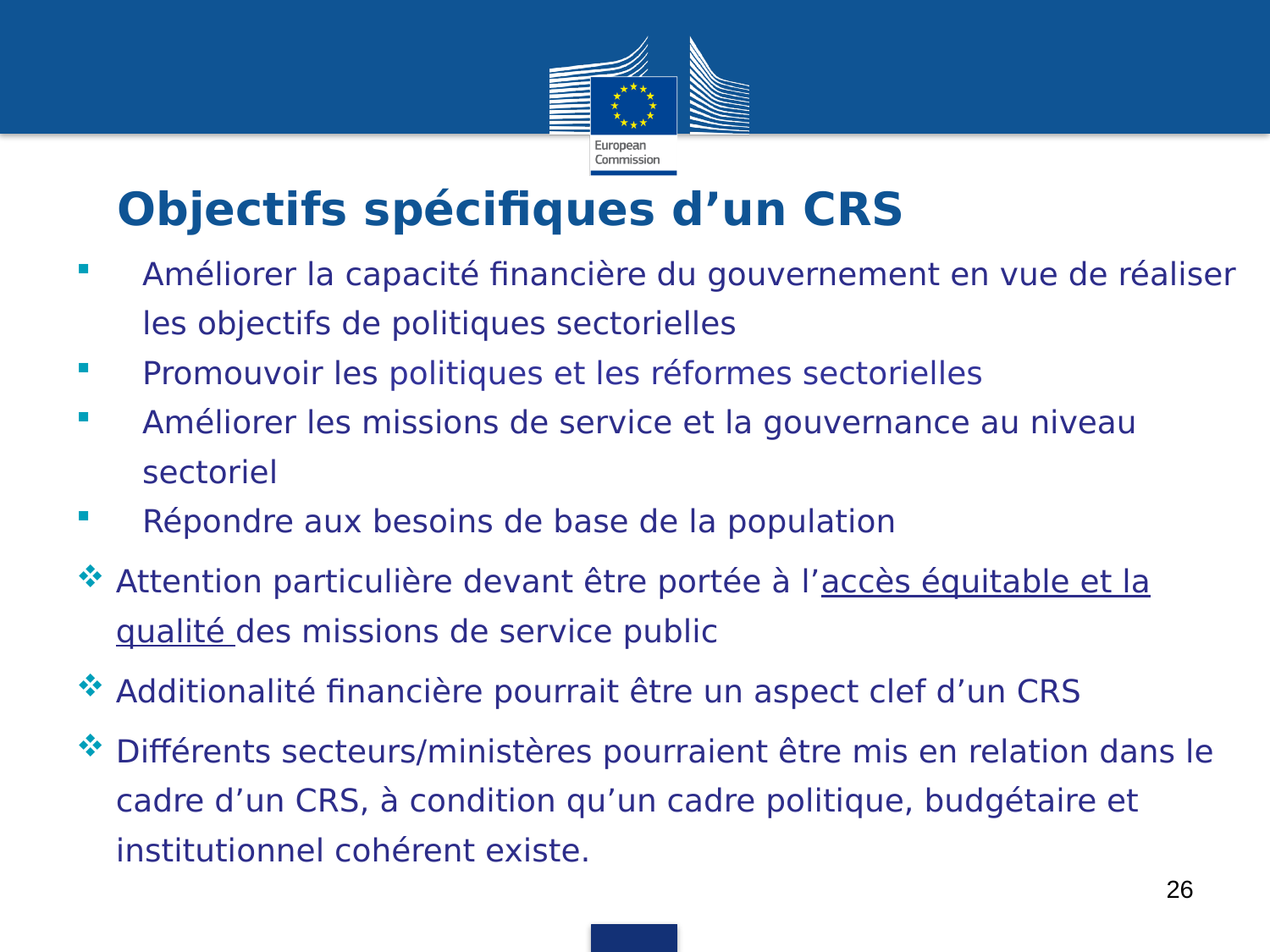

# Objectifs spécifiques d’un CRS
Améliorer la capacité financière du gouvernement en vue de réaliser les objectifs de politiques sectorielles
Promouvoir les politiques et les réformes sectorielles
Améliorer les missions de service et la gouvernance au niveau sectoriel
Répondre aux besoins de base de la population
Attention particulière devant être portée à l’accès équitable et la qualité des missions de service public
Additionalité financière pourrait être un aspect clef d’un CRS
Différents secteurs/ministères pourraient être mis en relation dans le cadre d’un CRS, à condition qu’un cadre politique, budgétaire et institutionnel cohérent existe.

26